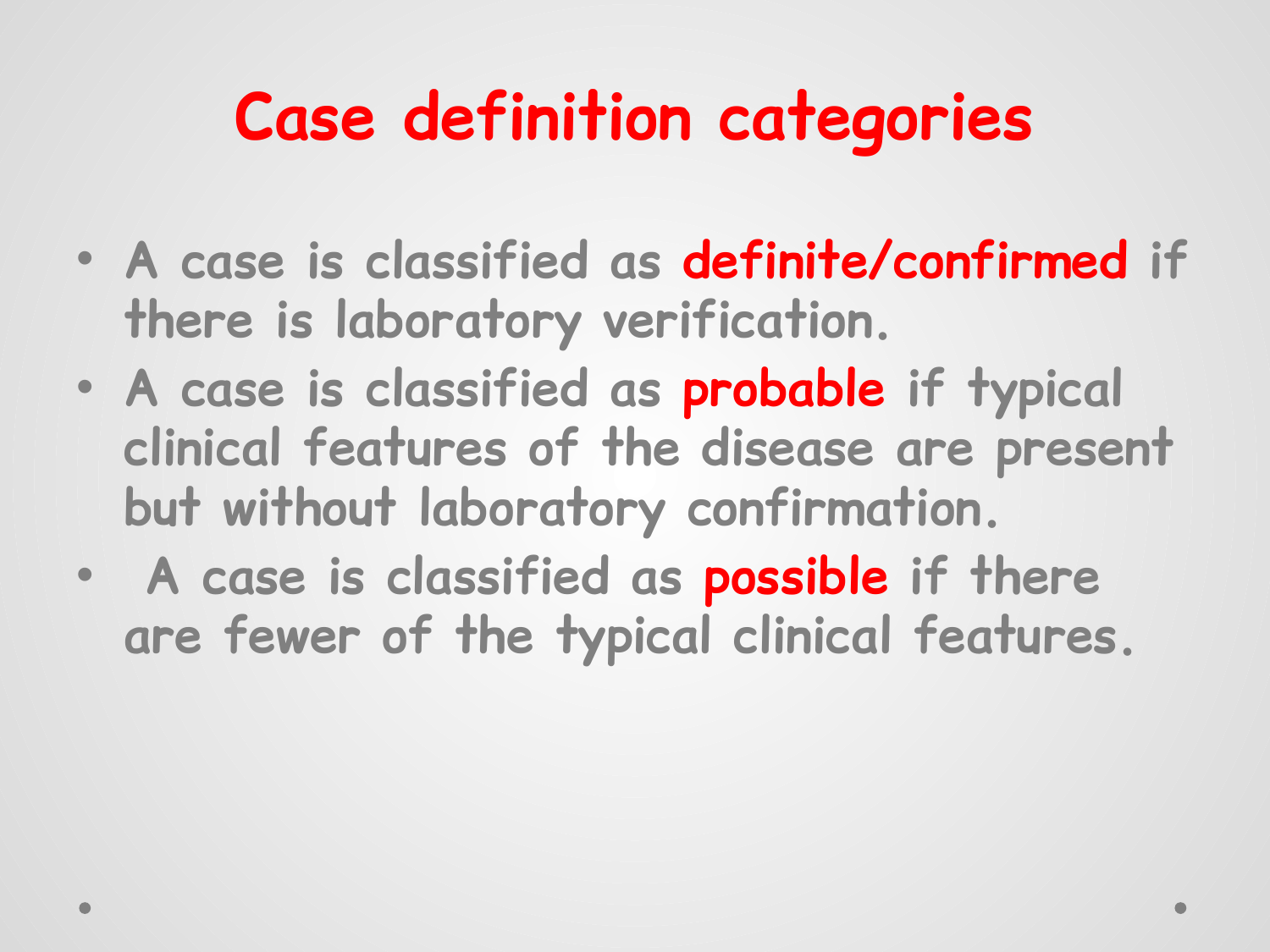

# Case definition categories
A case is classified as definite/confirmed if there is laboratory verification.
A case is classified as probable if typical clinical features of the disease are present but without laboratory confirmation.
 A case is classified as possible if there are fewer of the typical clinical features.